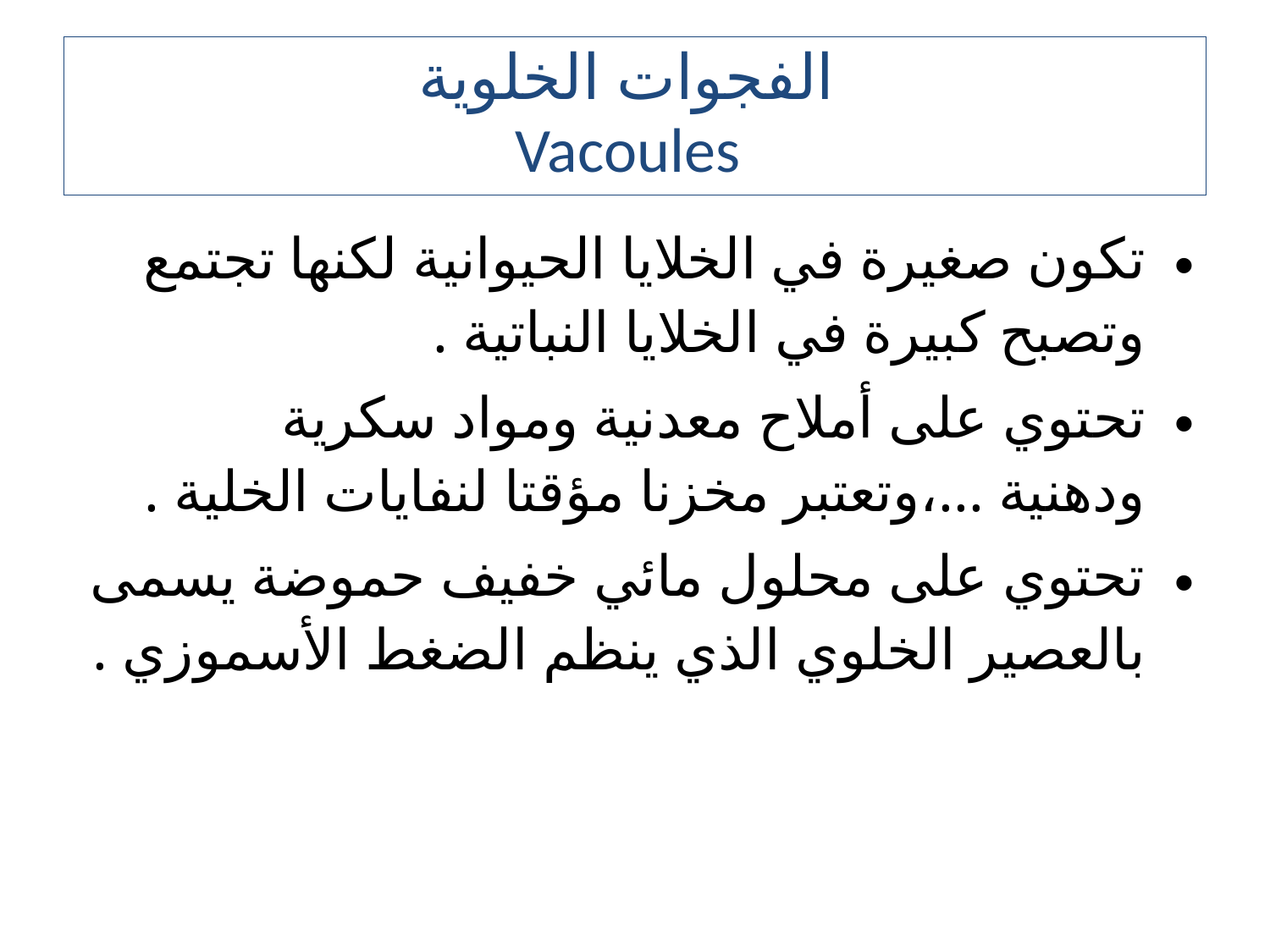

# الفجوات الخلوية Vacoules
تكون صغيرة في الخلايا الحيوانية لكنها تجتمع وتصبح كبيرة في الخلايا النباتية .
تحتوي على أملاح معدنية ومواد سكرية ودهنية ...،وتعتبر مخزنا مؤقتا لنفايات الخلية .
تحتوي على محلول مائي خفيف حموضة يسمى بالعصير الخلوي الذي ينظم الضغط الأسموزي .